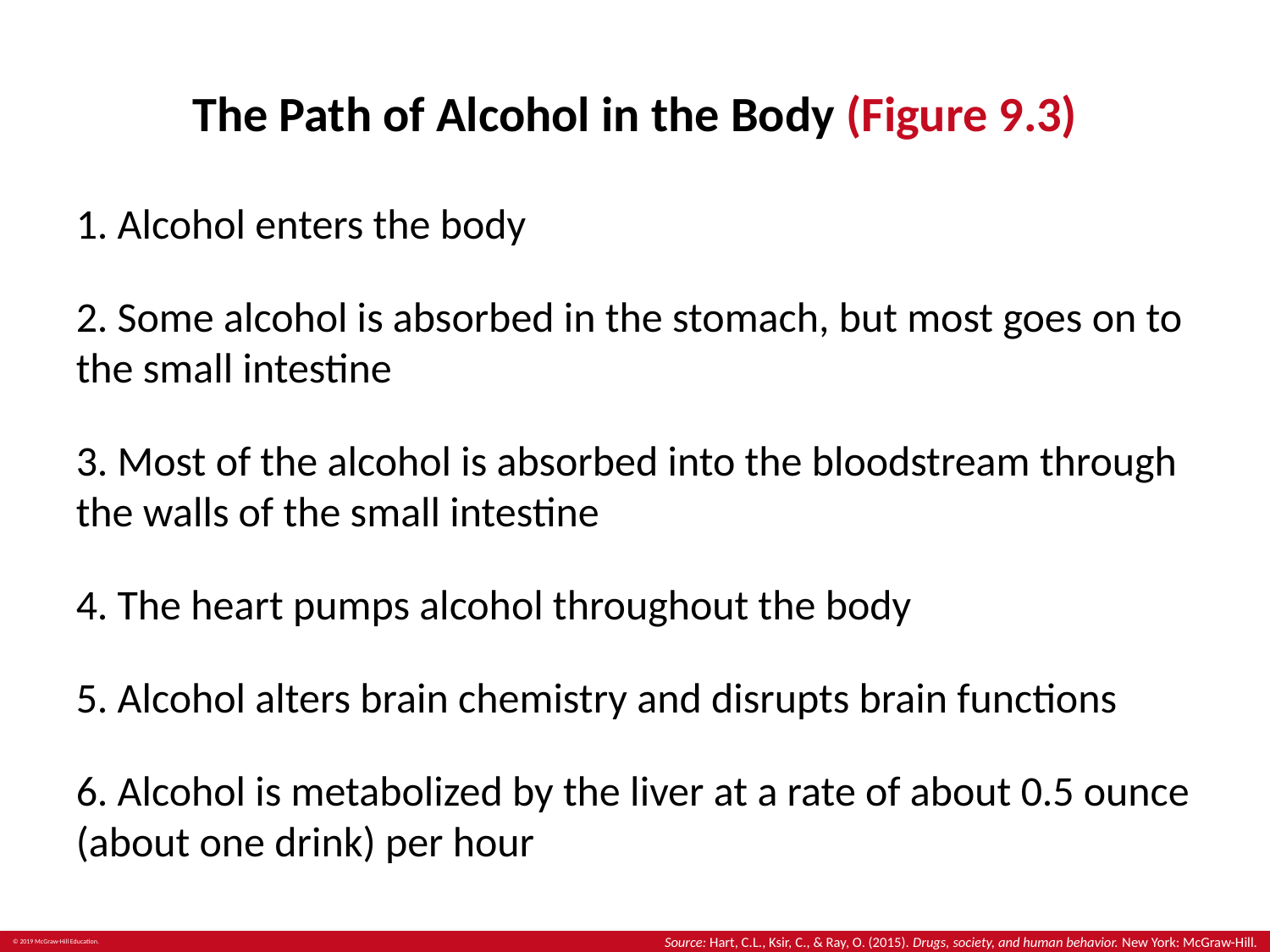

# The Path of Alcohol in the Body (Figure 9.3)
1. Alcohol enters the body
2. Some alcohol is absorbed in the stomach, but most goes on to the small intestine
3. Most of the alcohol is absorbed into the bloodstream through the walls of the small intestine
4. The heart pumps alcohol throughout the body
5. Alcohol alters brain chemistry and disrupts brain functions
6. Alcohol is metabolized by the liver at a rate of about 0.5 ounce (about one drink) per hour
Source: Hart, C.L., Ksir, C., & Ray, O. (2015). Drugs, society, and human behavior. New York: McGraw-Hill.